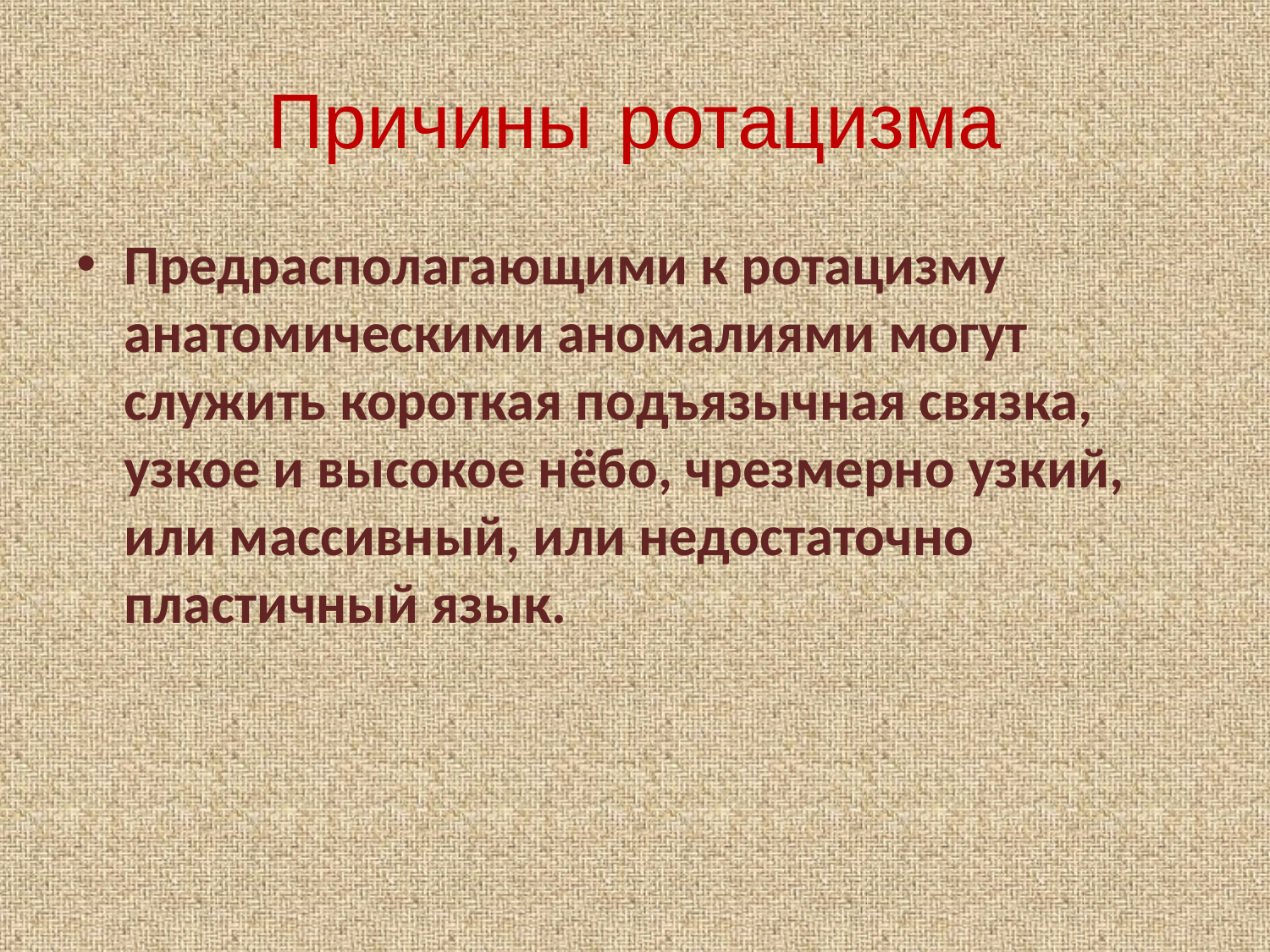

# Причины ротацизма
Предрасполагающими к ротацизму анатомическими аномалиями могут служить короткая подъязычная связка, узкое и высокое нёбо, чрезмерно узкий, или массивный, или недостаточно пластичный язык.